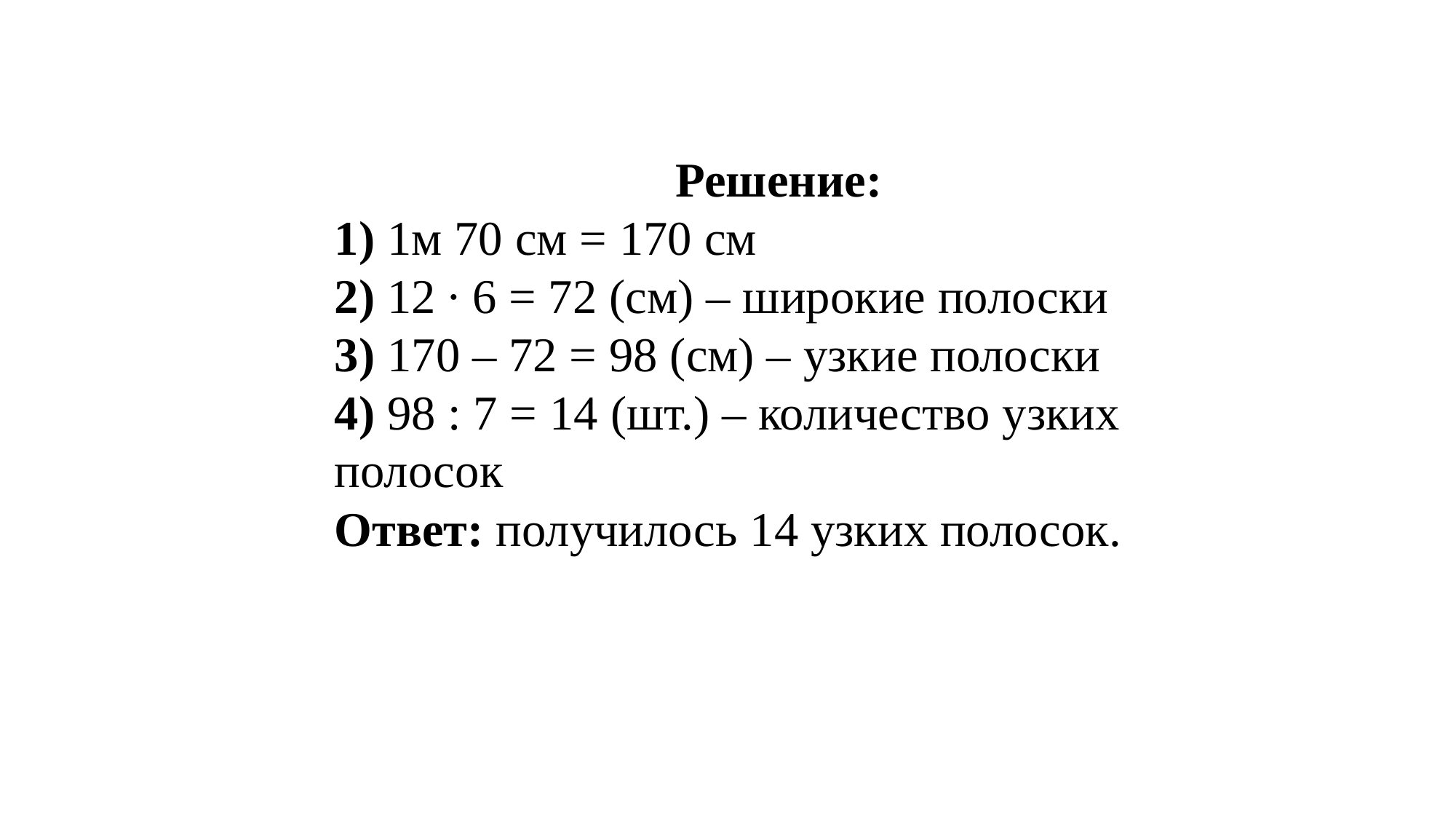

Решение:
1) 1м 70 см = 170 см
2) 12 ∙ 6 = 72 (см) – широкие полоски
3) 170 – 72 = 98 (см) – узкие полоски
4) 98 : 7 = 14 (шт.) – количество узких полосок
Ответ: получилось 14 узких полосок.